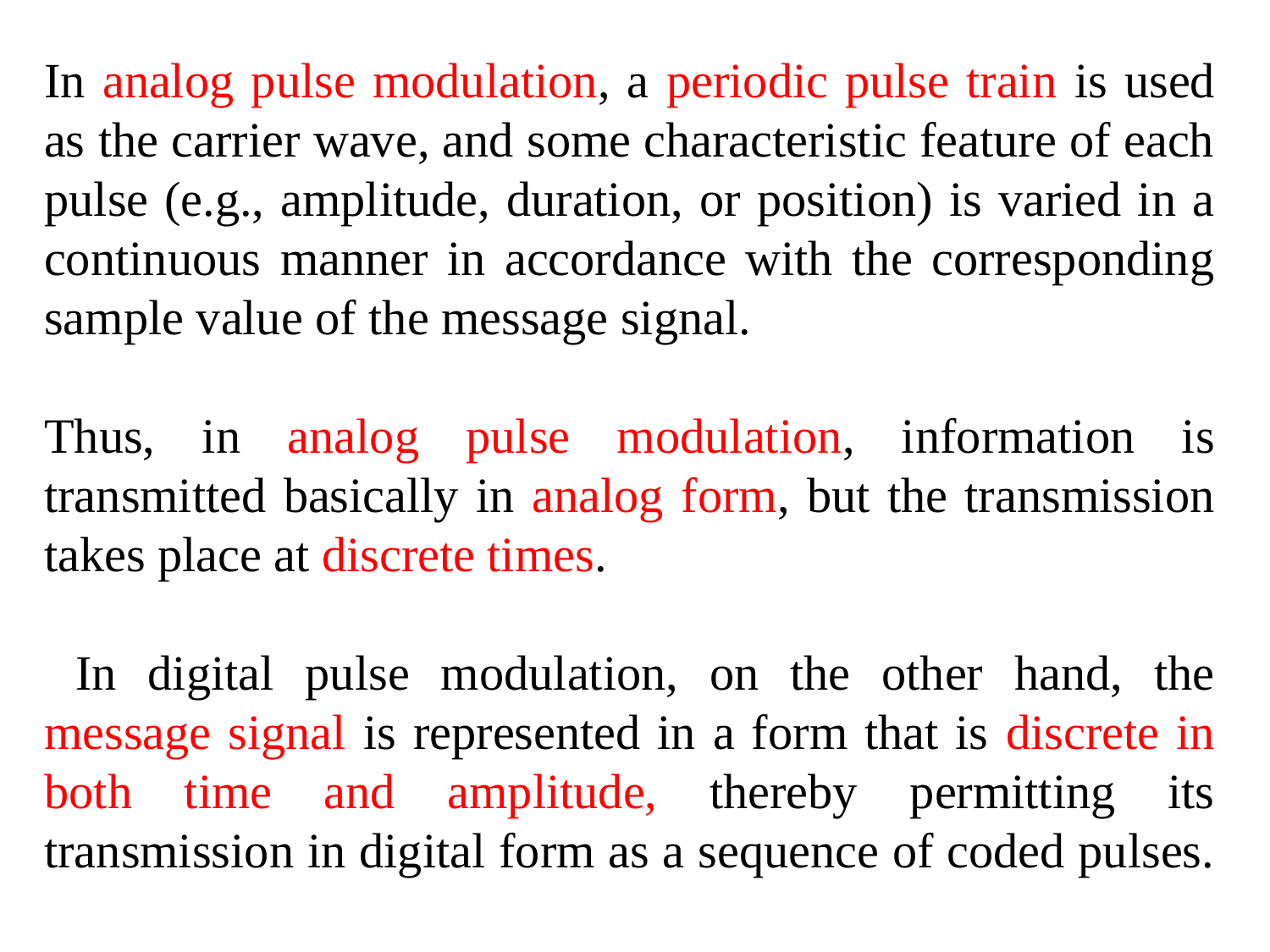

In analog pulse modulation, a periodic pulse train is used as the carrier wave, and some characteristic feature of each pulse (e.g., amplitude, duration, or position) is varied in a continuous manner in accordance with the corresponding sample value of the message signal.

Thus, in analog pulse modulation, information is transmitted basically in analog form, but the transmission takes place at discrete times.

 In digital pulse modulation, on the other hand, the message signal is represented in a form that is discrete in both time and amplitude, thereby permitting its transmission in digital form as a sequence of coded pulses.